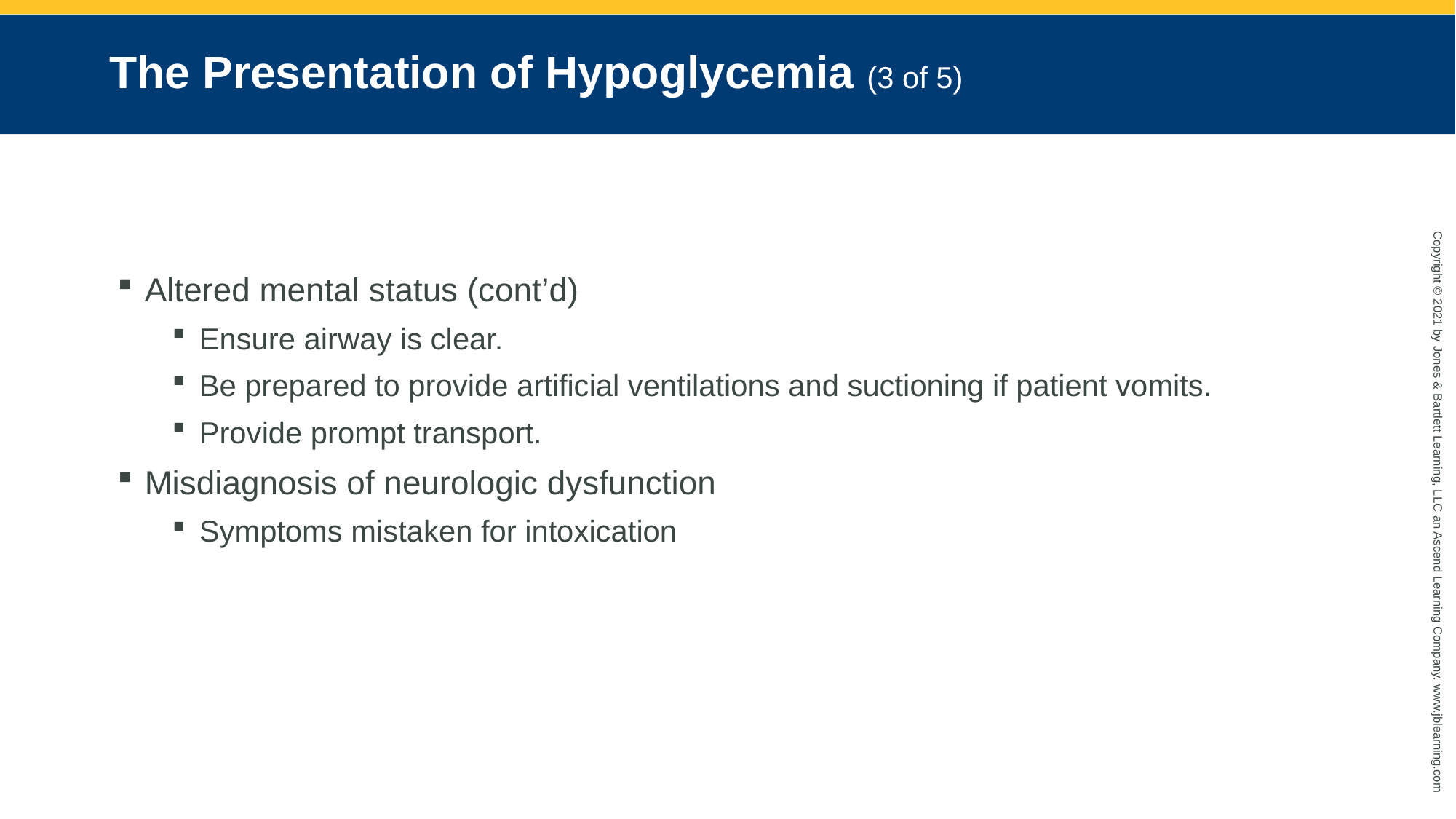

# The Presentation of Hypoglycemia (3 of 5)
Altered mental status (cont’d)
Ensure airway is clear.
Be prepared to provide artificial ventilations and suctioning if patient vomits.
Provide prompt transport.
Misdiagnosis of neurologic dysfunction
Symptoms mistaken for intoxication